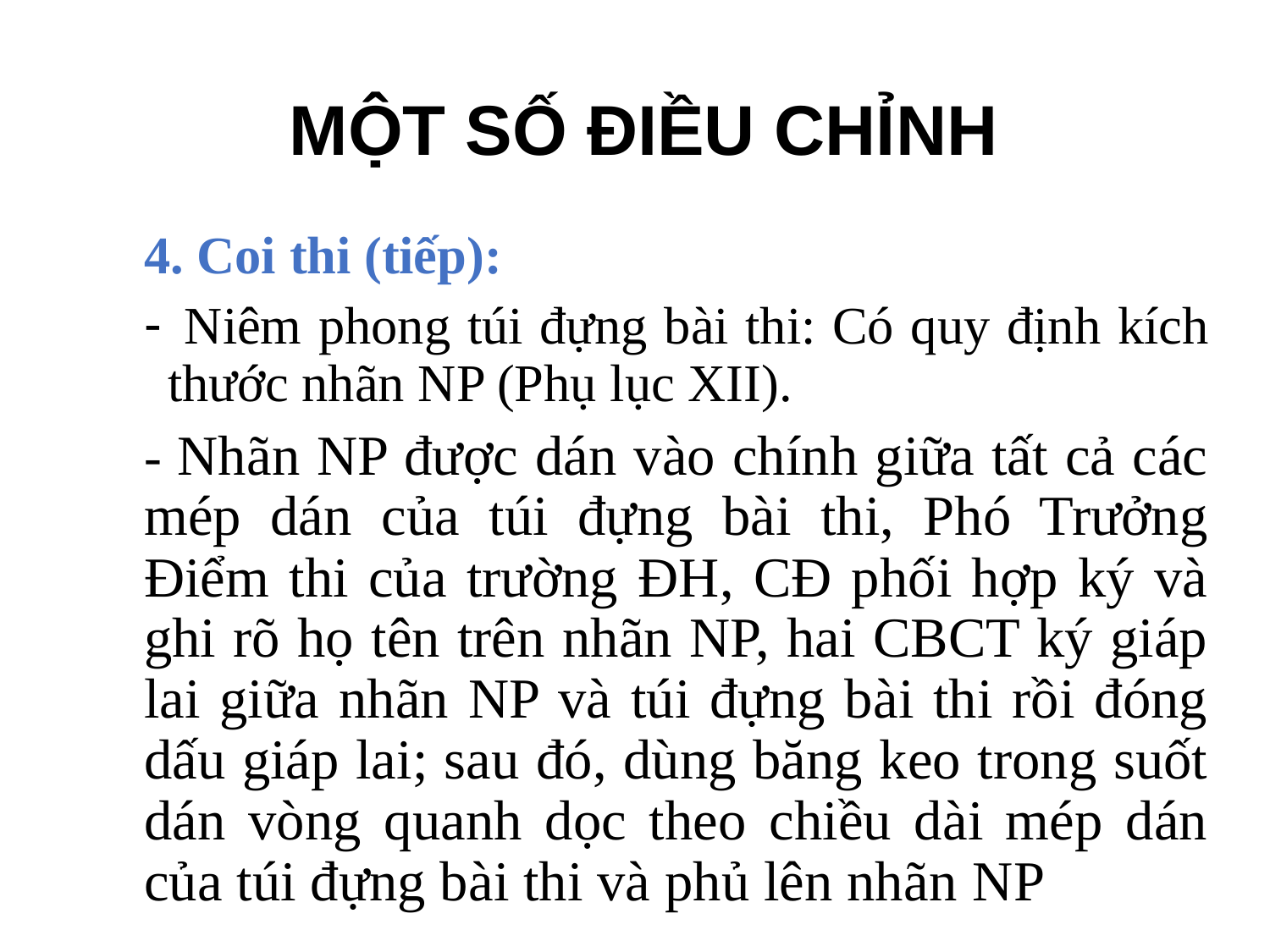

# MỘT SỐ ĐIỀU CHỈNH
4. Coi thi (tiếp):
 Niêm phong túi đựng bài thi: Có quy định kích thước nhãn NP (Phụ lục XII).
- Nhãn NP được dán vào chính giữa tất cả các mép dán của túi đựng bài thi, Phó Trưởng Điểm thi của trường ĐH, CĐ phối hợp ký và ghi rõ họ tên trên nhãn NP, hai CBCT ký giáp lai giữa nhãn NP và túi đựng bài thi rồi đóng dấu giáp lai; sau đó, dùng băng keo trong suốt dán vòng quanh dọc theo chiều dài mép dán của túi đựng bài thi và phủ lên nhãn NP